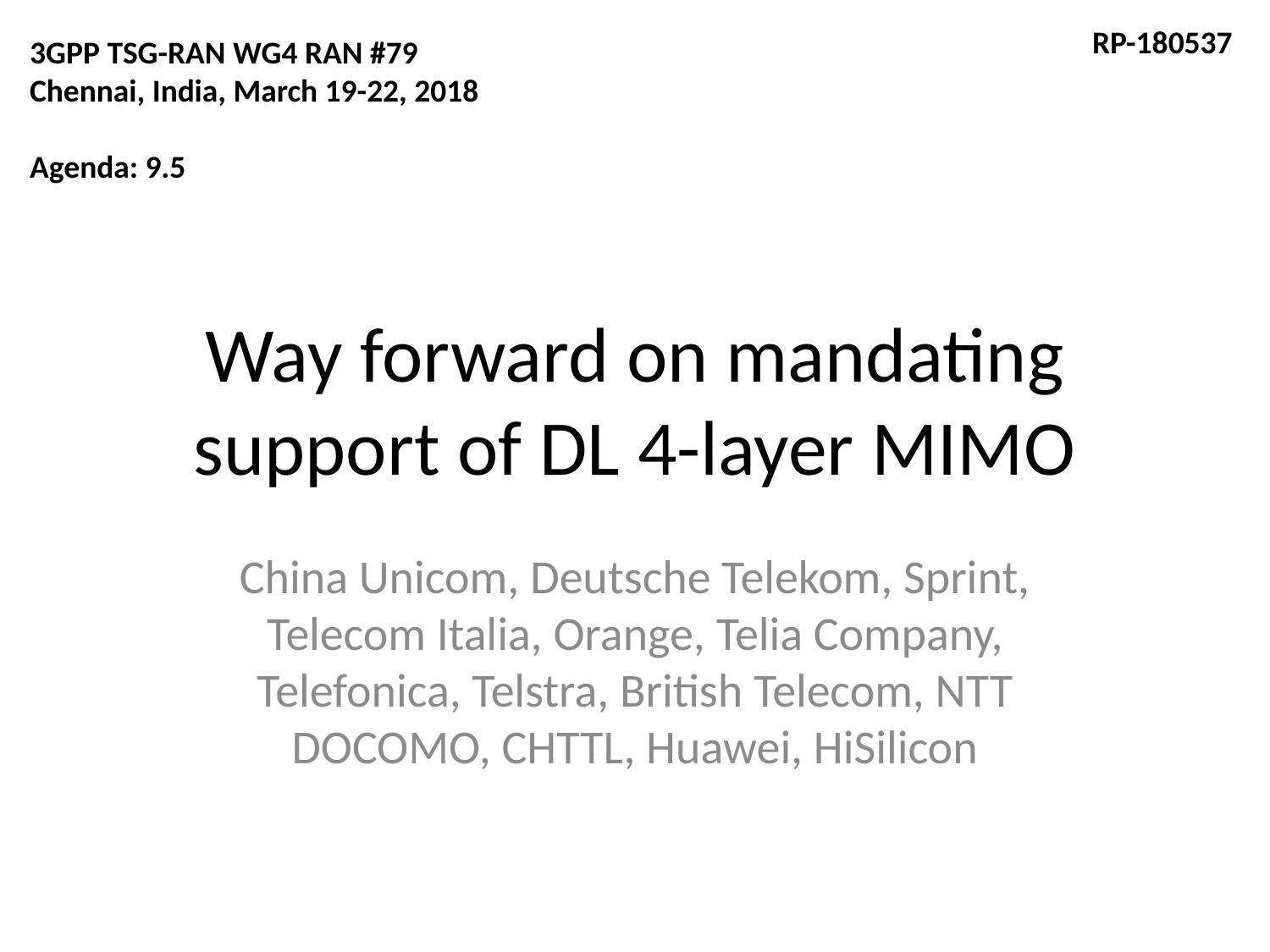

RP-180537
3GPP TSG-RAN WG4 RAN #79
Chennai, India, March 19-22, 2018

Agenda: 9.5
# Way forward on mandating support of DL 4-layer MIMO
China Unicom, Deutsche Telekom, Sprint, Telecom Italia, Orange, Telia Company, Telefonica, Telstra, British Telecom, NTT DOCOMO, CHTTL, Huawei, HiSilicon